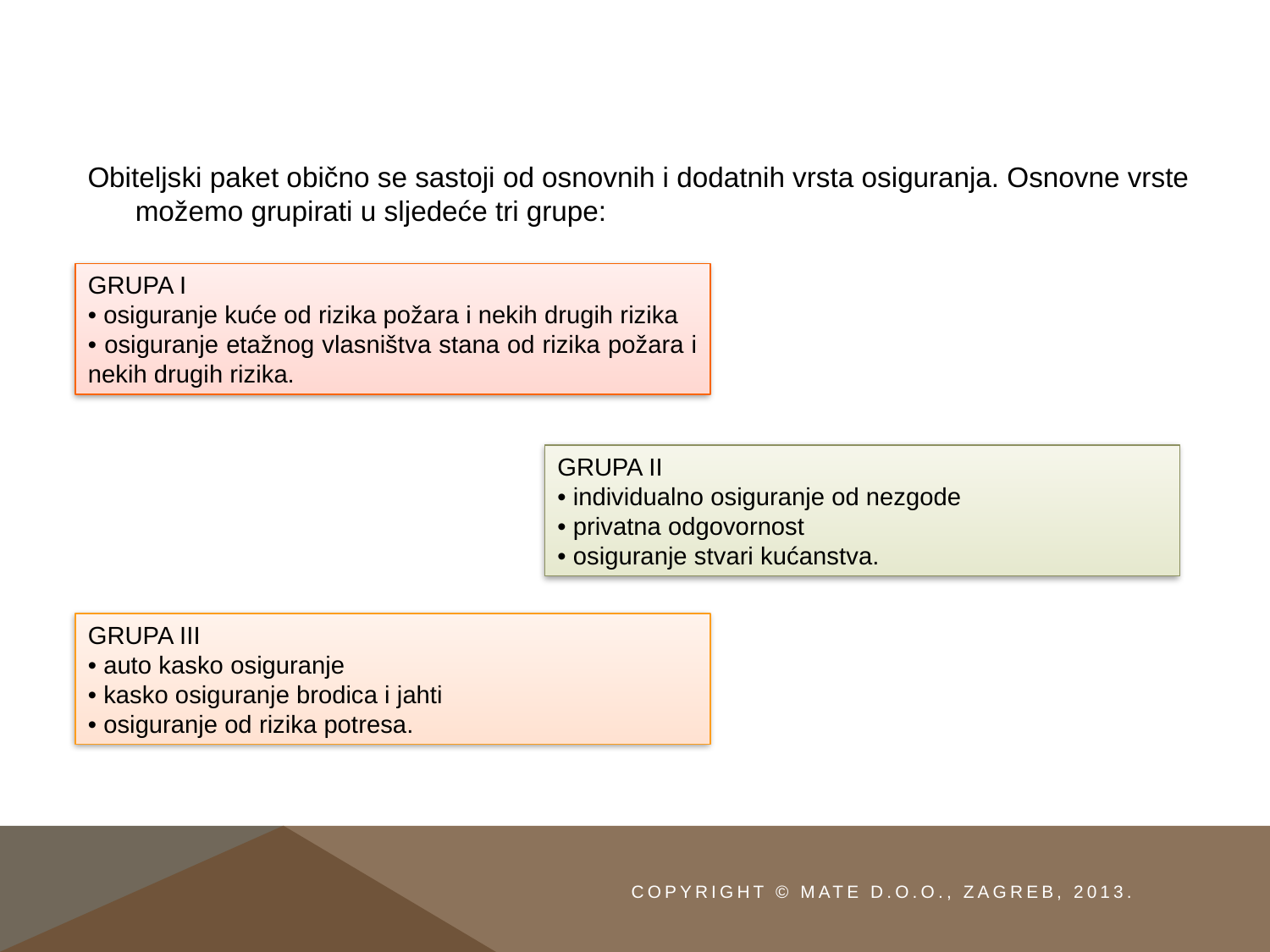

#
Obiteljski paket obično se sastoji od osnovnih i dodatnih vrsta osiguranja. Osnovne vrste možemo grupirati u sljedeće tri grupe:
GRUPA I
• osiguranje kuće od rizika požara i nekih drugih rizika
• osiguranje etažnog vlasništva stana od rizika požara i nekih drugih rizika.
GRUPA II
• individualno osiguranje od nezgode
• privatna odgovornost
• osiguranje stvari kućanstva.
GRUPA III
• auto kasko osiguranje
• kasko osiguranje brodica i jahti
• osiguranje od rizika potresa.
Copyright © MATE d.o.o., Zagreb, 2013.